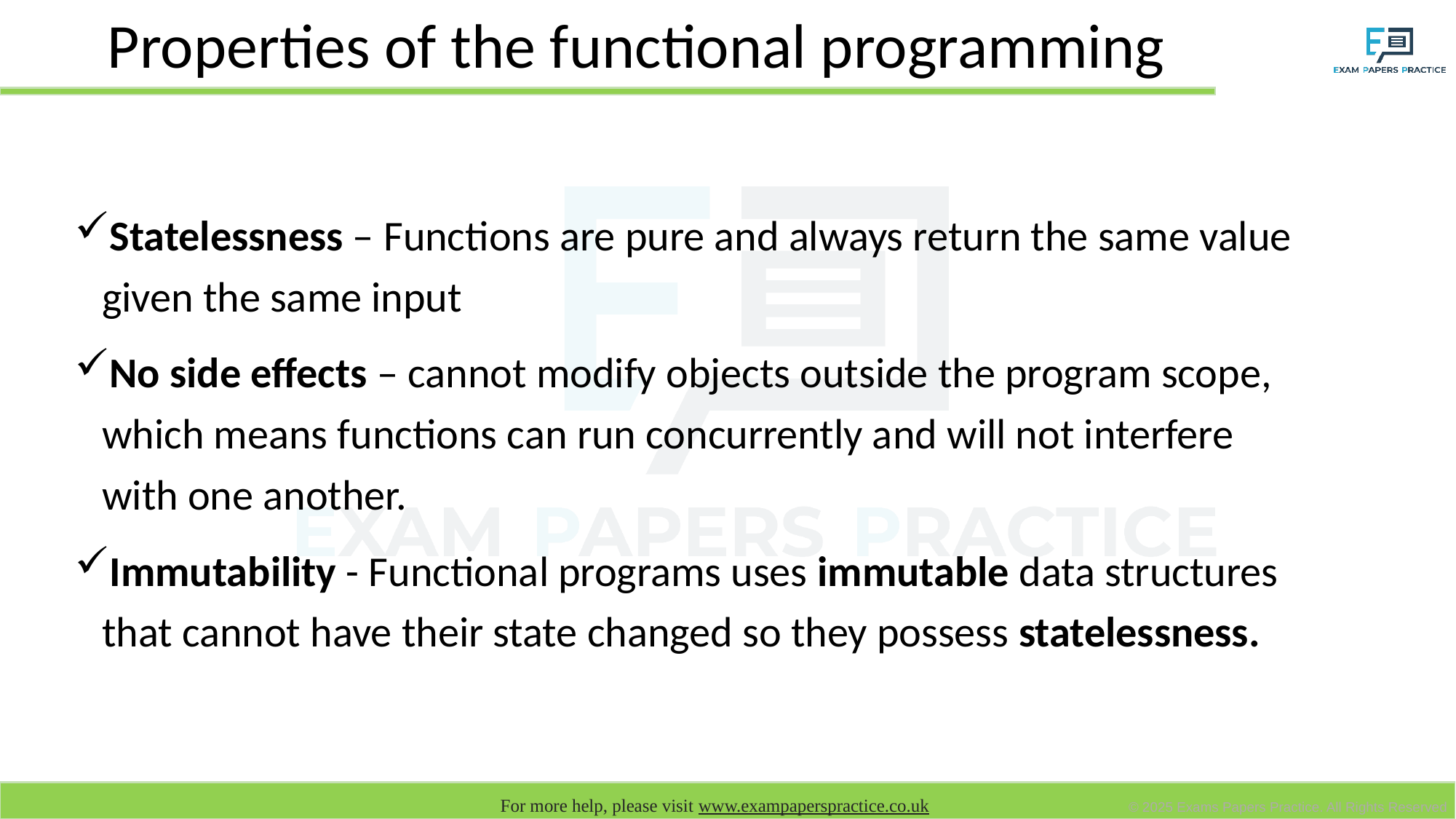

# Properties of the functional programming
Statelessness – Functions are pure and always return the same value given the same input
No side effects – cannot modify objects outside the program scope, which means functions can run concurrently and will not interfere with one another.
Immutability - Functional programs uses immutable data structures that cannot have their state changed so they possess statelessness.